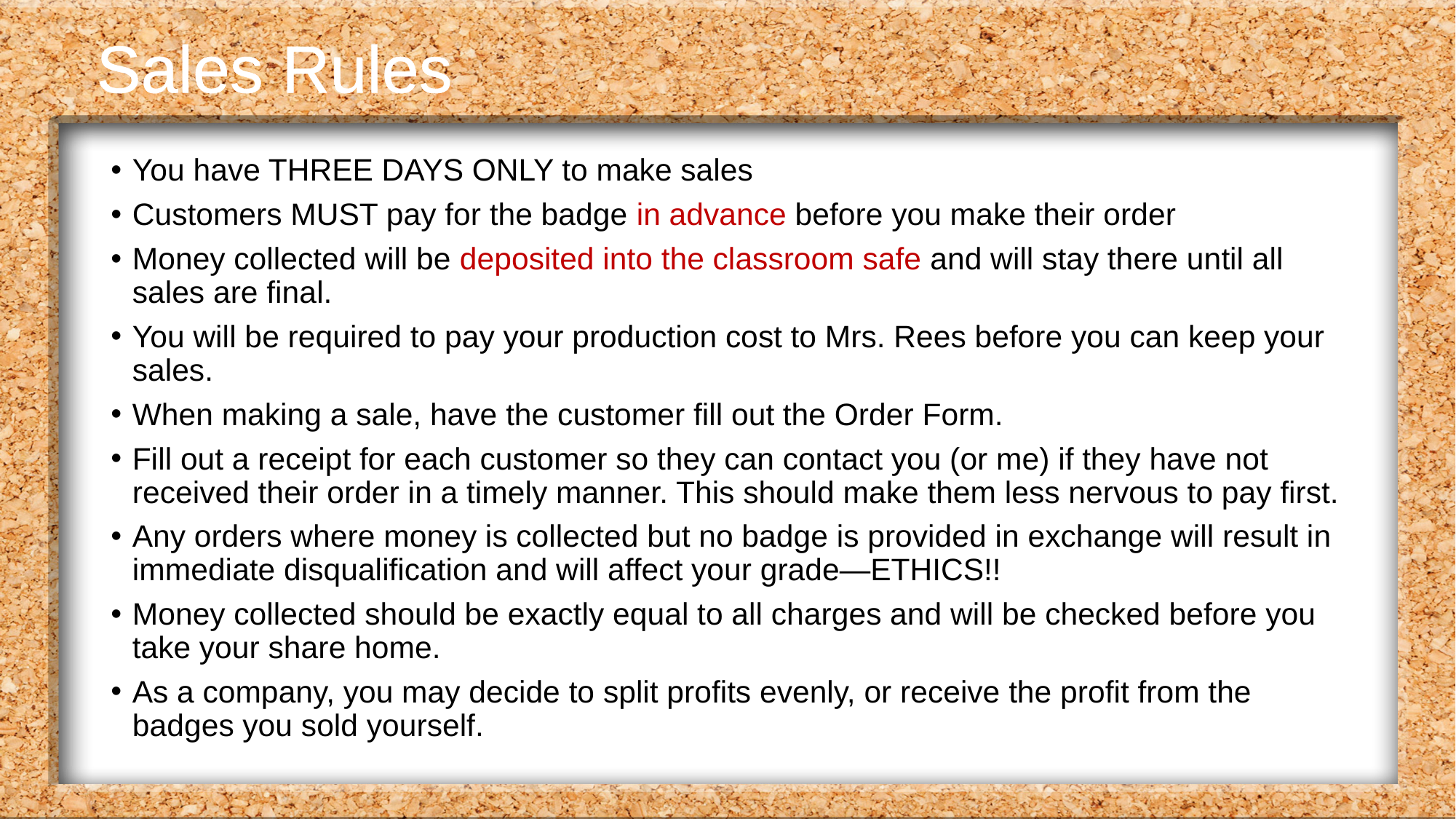

# Sales Rules
You have THREE DAYS ONLY to make sales
Customers MUST pay for the badge in advance before you make their order
Money collected will be deposited into the classroom safe and will stay there until all sales are final.
You will be required to pay your production cost to Mrs. Rees before you can keep your sales.
When making a sale, have the customer fill out the Order Form.
Fill out a receipt for each customer so they can contact you (or me) if they have not received their order in a timely manner. This should make them less nervous to pay first.
Any orders where money is collected but no badge is provided in exchange will result in immediate disqualification and will affect your grade—ETHICS!!
Money collected should be exactly equal to all charges and will be checked before you take your share home.
As a company, you may decide to split profits evenly, or receive the profit from the badges you sold yourself.